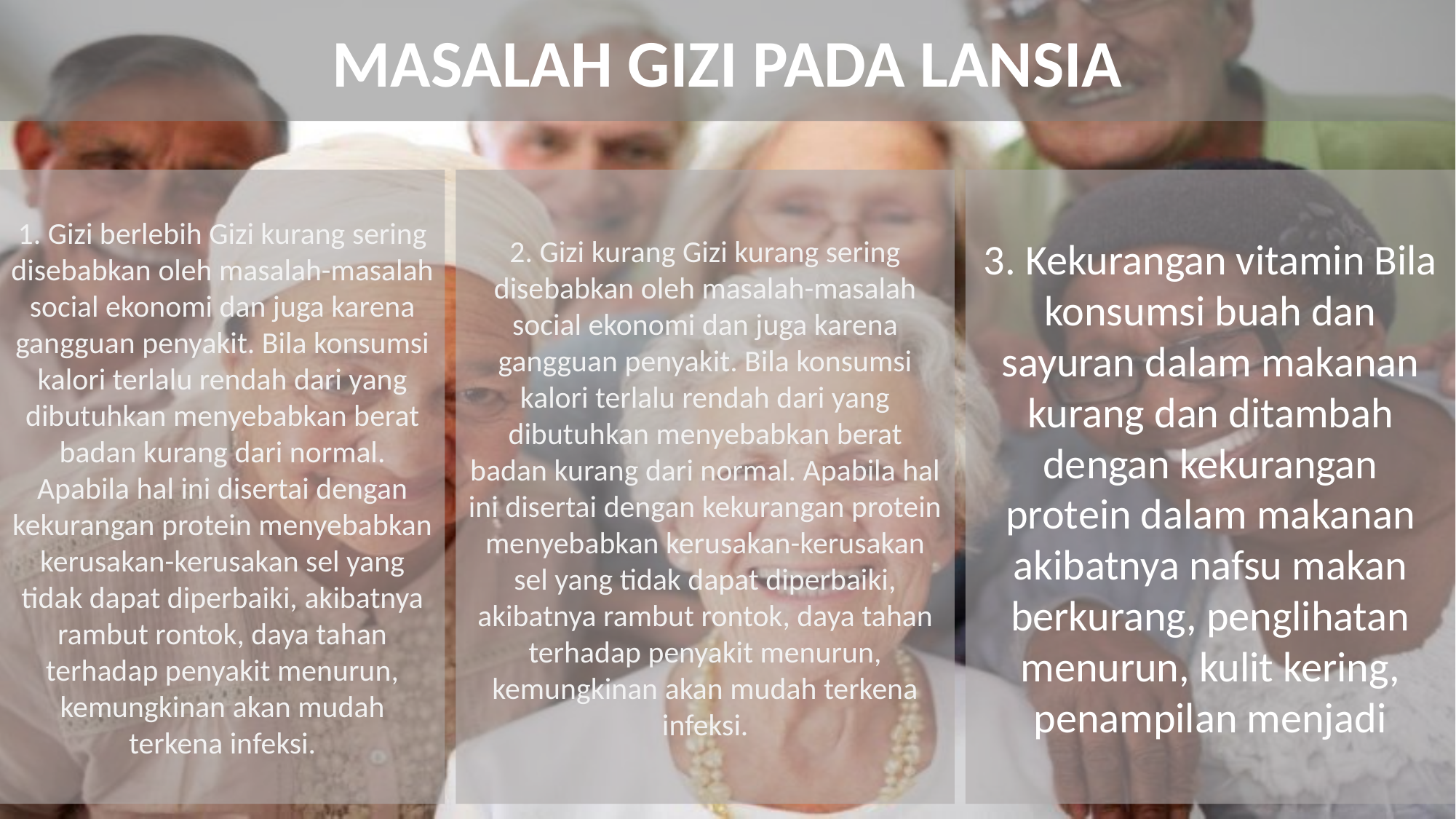

MASALAH GIZI PADA LANSIA
1. Gizi berlebih Gizi kurang sering disebabkan oleh masalah-masalah social ekonomi dan juga karena gangguan penyakit. Bila konsumsi kalori terlalu rendah dari yang dibutuhkan menyebabkan berat badan kurang dari normal. Apabila hal ini disertai dengan kekurangan protein menyebabkan kerusakan-kerusakan sel yang tidak dapat diperbaiki, akibatnya rambut rontok, daya tahan terhadap penyakit menurun, kemungkinan akan mudah terkena infeksi.
2. Gizi kurang Gizi kurang sering disebabkan oleh masalah-masalah social ekonomi dan juga karena gangguan penyakit. Bila konsumsi kalori terlalu rendah dari yang dibutuhkan menyebabkan berat badan kurang dari normal. Apabila hal ini disertai dengan kekurangan protein menyebabkan kerusakan-kerusakan sel yang tidak dapat diperbaiki, akibatnya rambut rontok, daya tahan terhadap penyakit menurun, kemungkinan akan mudah terkena infeksi.
3. Kekurangan vitamin Bila konsumsi buah dan sayuran dalam makanan kurang dan ditambah dengan kekurangan protein dalam makanan akibatnya nafsu makan berkurang, penglihatan menurun, kulit kering, penampilan menjadi